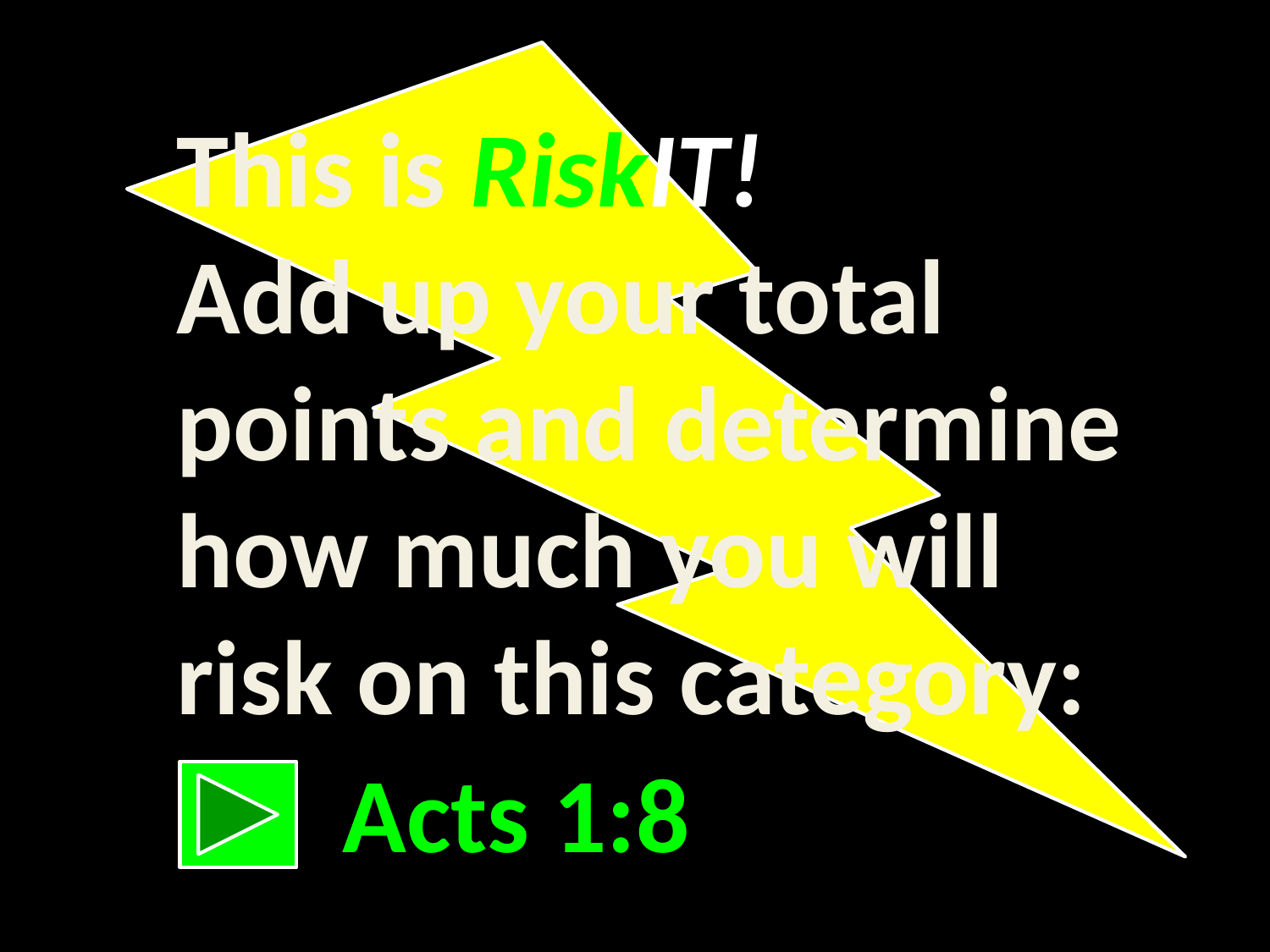

This is RiskIT!
Add up your total
points and determine
how much you will
risk on this category:
Acts 1:8